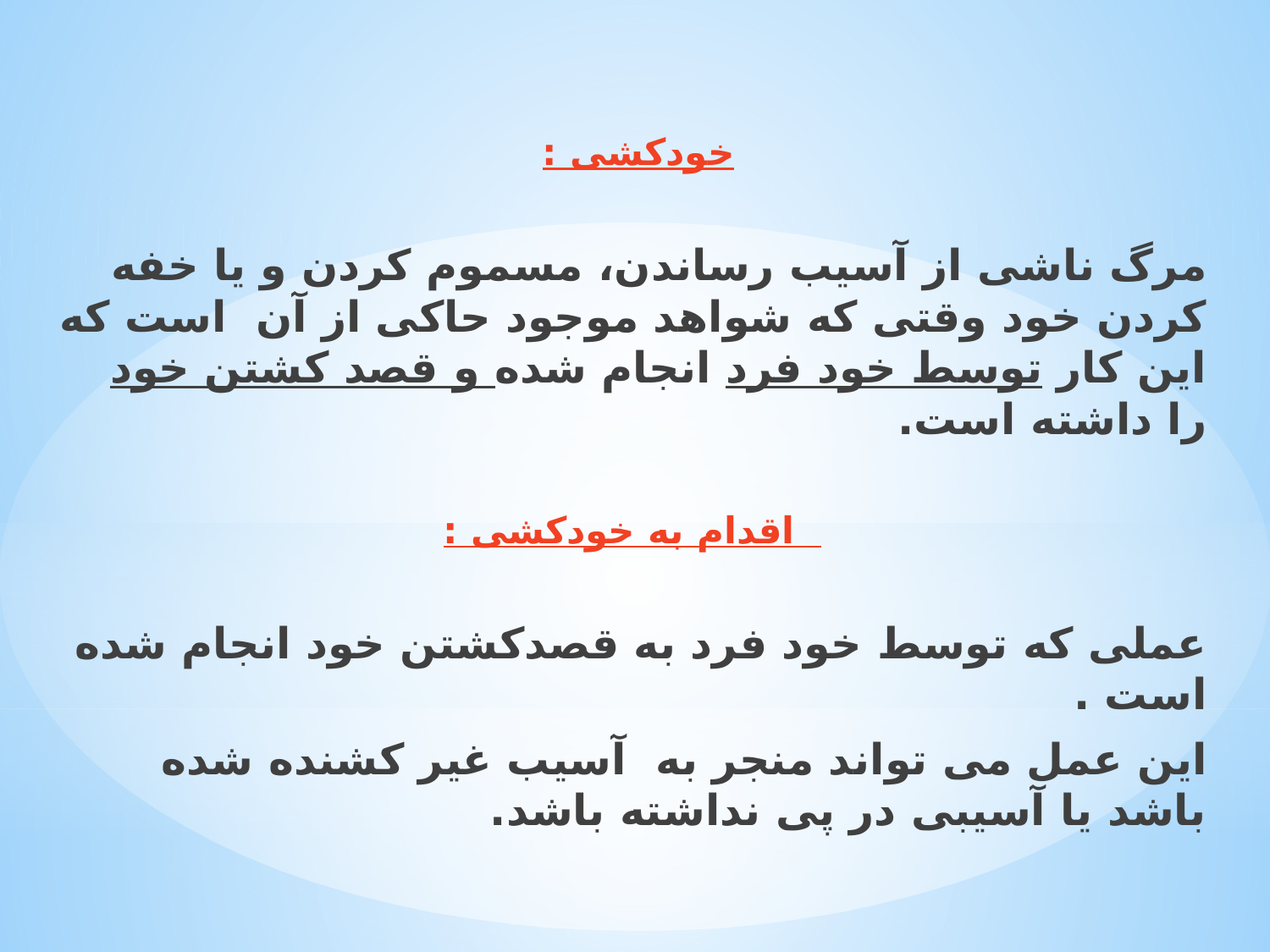

ﺧﻮدﮐﺸﯽ :

ﻣﺮگ ﻧﺎﺷﯽ از آﺳﯿﺐ رﺳﺎﻧﺪن، ﻣﺴﻤﻮم ﮐﺮدن و ﯾﺎ ﺧﻔﻪ ﮐﺮدن ﺧﻮد وﻗﺘﯽ ﮐﻪ ﺷﻮاﻫﺪ ﻣﻮﺟﻮد ﺣﺎﮐﯽ از آن  اﺳﺖ ﮐﻪ اﯾﻦ ﮐﺎر ﺗﻮﺳﻂ ﺧﻮد ﻓﺮد اﻧﺠﺎم ﺷﺪه و ﻗﺼﺪ ﮐﺸﺘﻦ ﺧﻮد را داﺷﺘﻪ اﺳﺖ.

  اﻗﺪام ﺑﻪ ﺧﻮدﮐﺸﯽ :

ﻋﻤﻠﯽ ﮐﻪ ﺗﻮﺳﻂ ﺧﻮد ﻓﺮد ﺑﻪ ﻗﺼﺪﮐﺸﺘﻦ ﺧﻮد اﻧﺠﺎم ﺷﺪه اﺳﺖ .
اﯾﻦ ﻋﻤﻞ ﻣﯽ ﺗﻮاﻧﺪ ﻣﻨﺠﺮ ﺑﻪ  آﺳﯿﺐ ﻏﯿﺮ ﮐﺸﻨﺪه ﺷﺪه ﺑﺎﺷﺪ ﯾﺎ آﺳﯿﺒﯽ در ﭘﯽ ﻧﺪاﺷﺘﻪ ﺑﺎﺷﺪ.